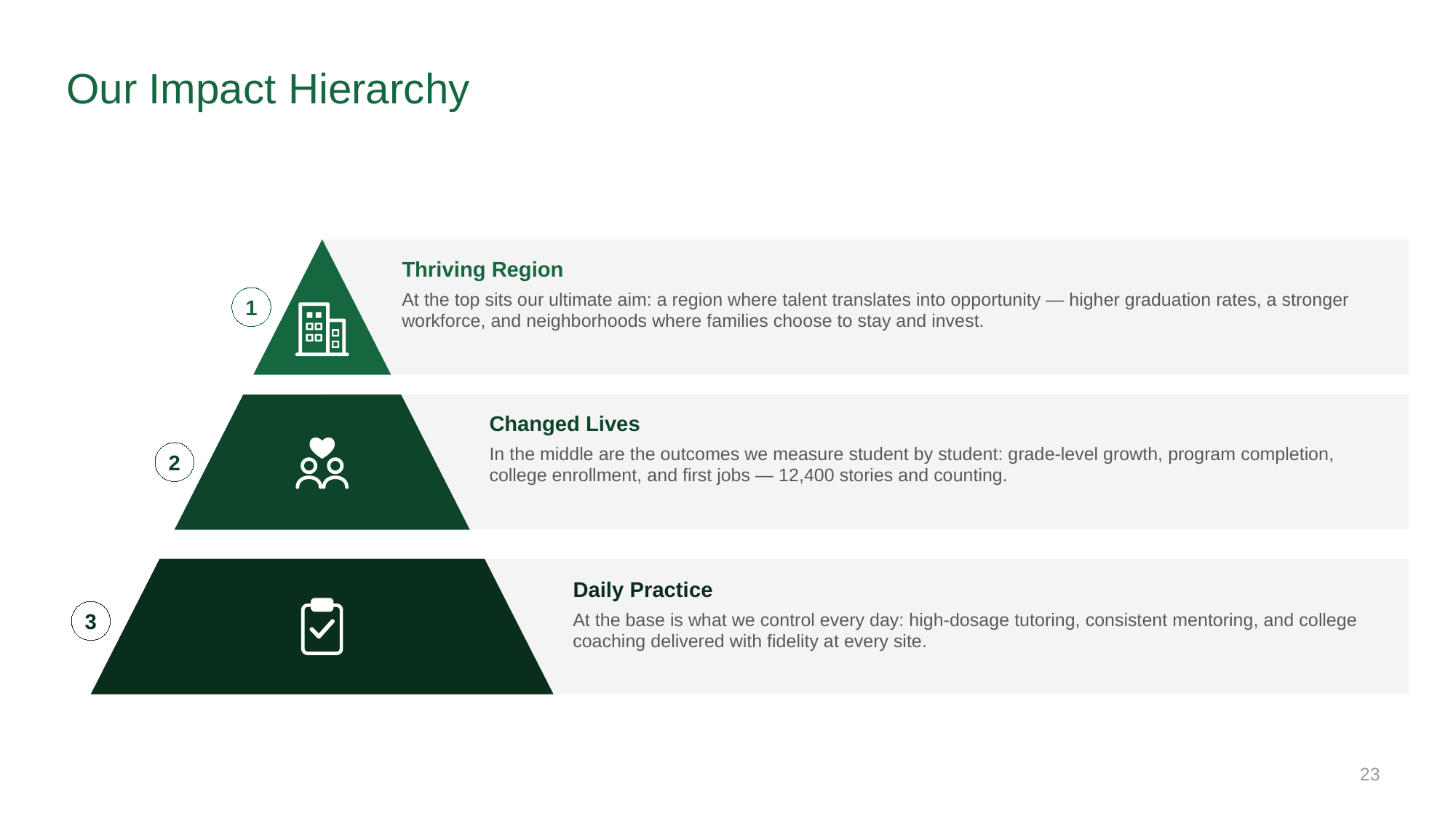

# Our Impact Hierarchy

Thriving Region
At the top sits our ultimate aim: a region where talent translates into opportunity — higher graduation rates, a stronger workforce, and neighborhoods where families choose to stay and invest.
1

Changed Lives
In the middle are the outcomes we measure student by student: grade-level growth, program completion, college enrollment, and first jobs — 12,400 stories and counting.

2

Daily Practice
At the base is what we control every day: high-dosage tutoring, consistent mentoring, and college coaching delivered with fidelity at every site.

3
23